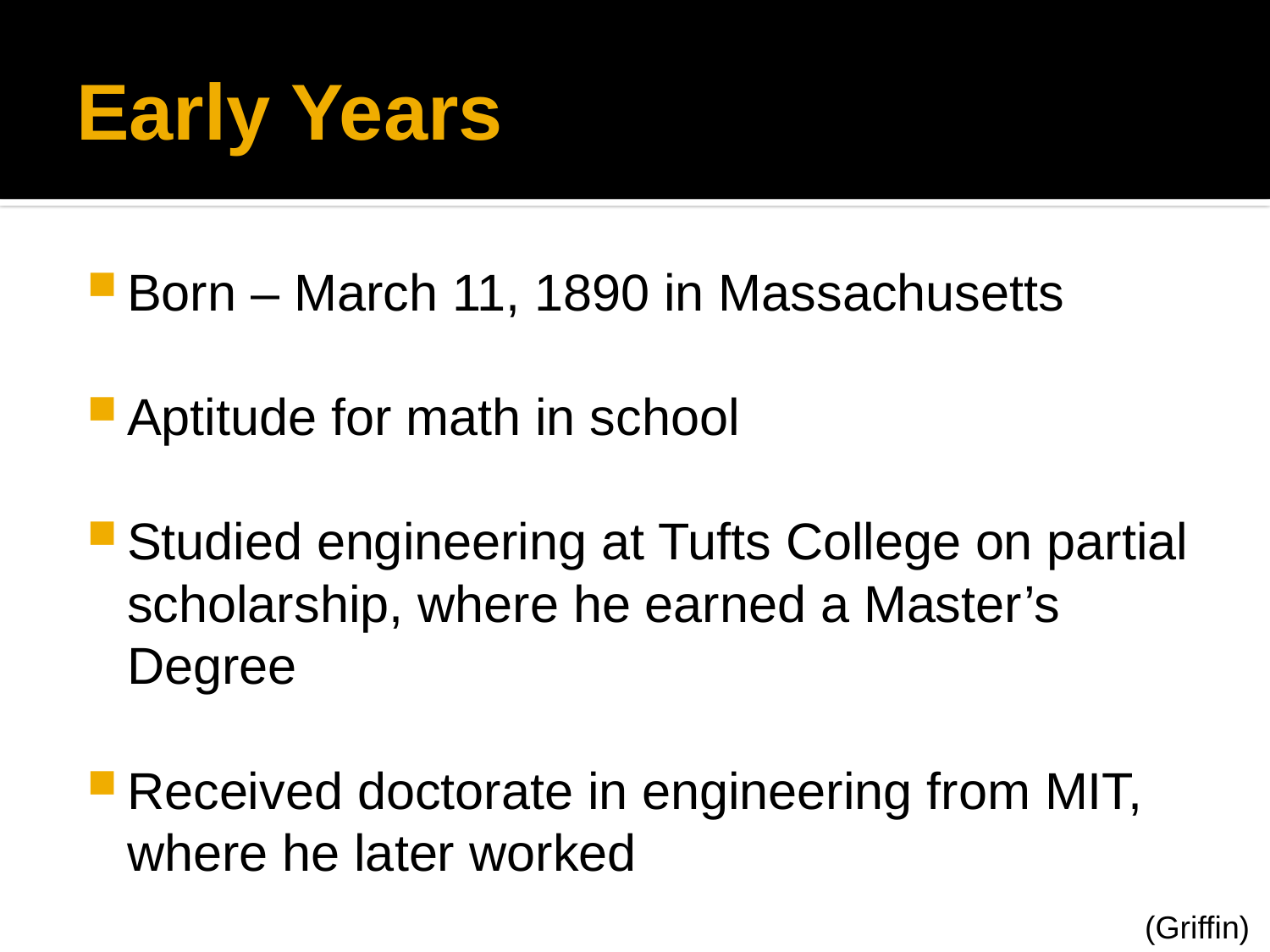

# Early Years
Born – March 11, 1890 in Massachusetts

Aptitude for math in school

Studied engineering at Tufts College on partial scholarship, where he earned a Master’s Degree

Received doctorate in engineering from MIT, where he later worked
(Griffin)